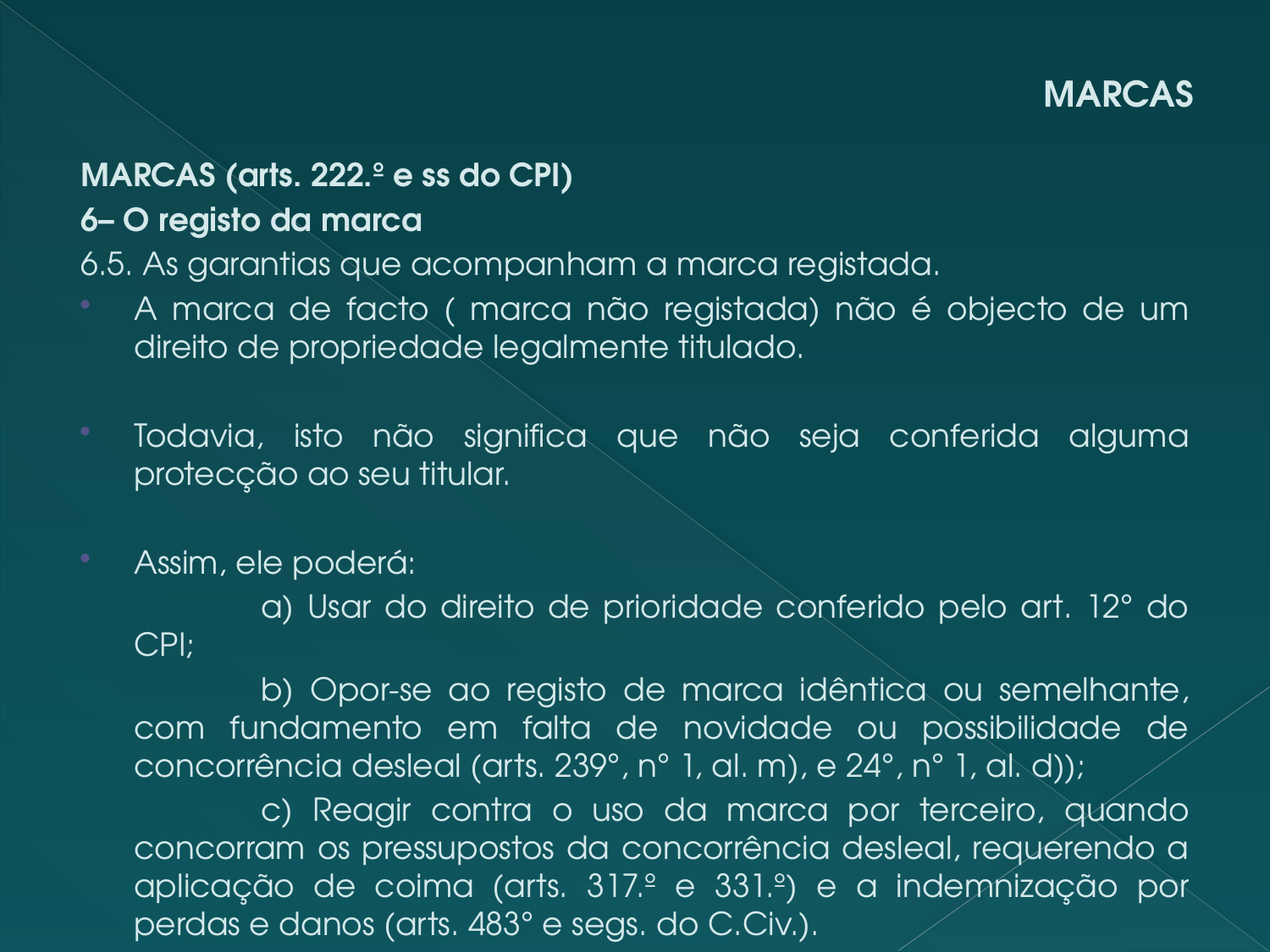

# MARCAS
MARCAS (arts. 222.º e ss do CPI)
6– O registo da marca
6.5. As garantias que acompanham a marca registada.
A marca de facto ( marca não registada) não é objecto de um direito de propriedade legalmente titulado.

Todavia, isto não significa que não seja conferida alguma protecção ao seu titular.

Assim, ele poderá:
		a) Usar do direito de prioridade conferido pelo art. 12° do CPI;
		b) Opor-se ao registo de marca idêntica ou semelhante, com fundamento em falta de novidade ou possibilidade de concorrência desleal (arts. 239°, n° 1, al. m), e 24°, n° 1, al. d));
		c) Reagir contra o uso da marca por terceiro, quando concorram os pressupostos da concorrência desleal, requerendo a aplicação de coima (arts. 317.º e 331.º) e a indemnização por perdas e danos (arts. 483° e segs. do C.Civ.).